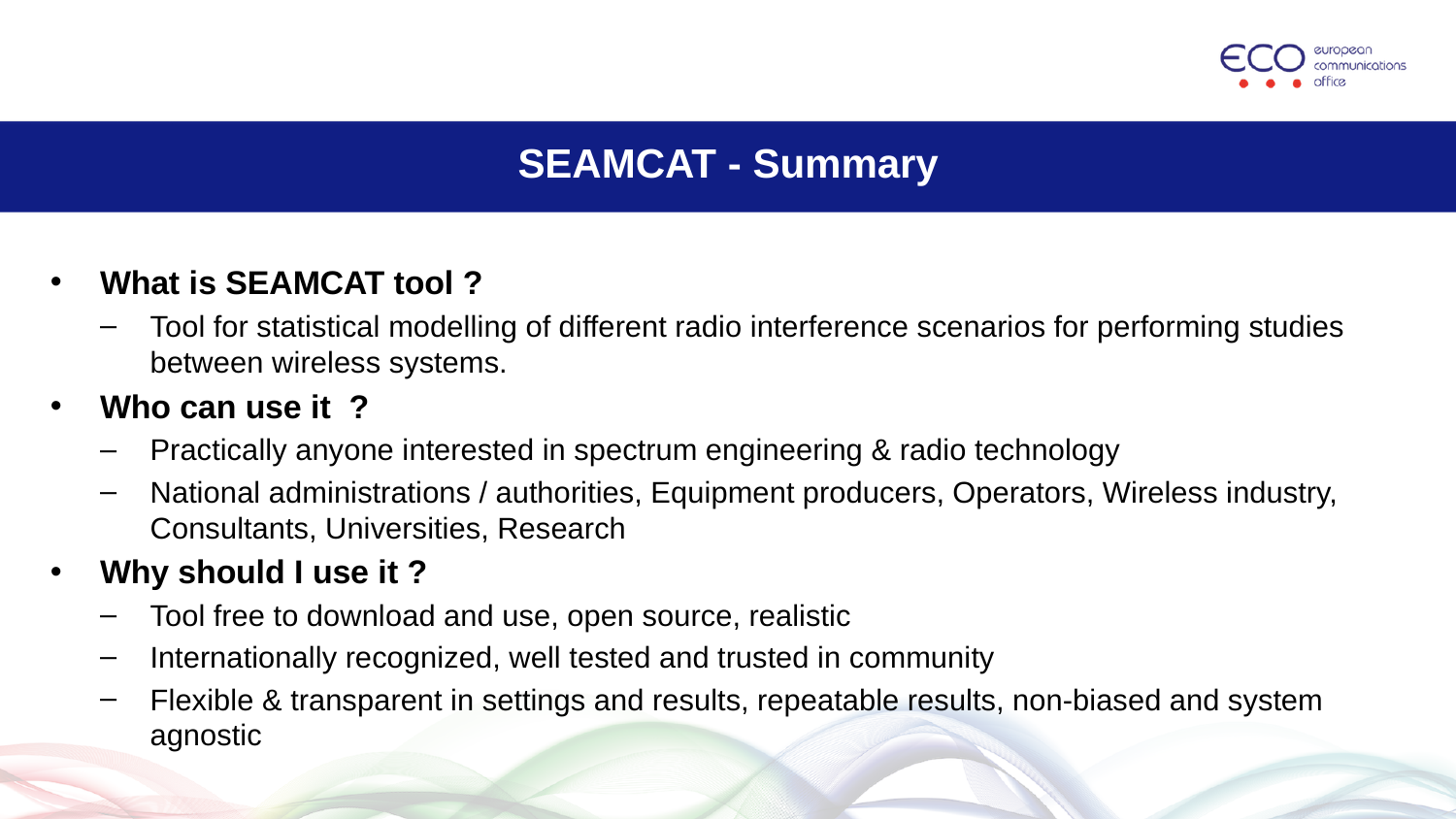

# SEAMCAT - Summary
What is SEAMCAT tool ?
Tool for statistical modelling of different radio interference scenarios for performing studies between wireless systems.
Who can use it  ?
Practically anyone interested in spectrum engineering & radio technology
National administrations / authorities, Equipment producers, Operators, Wireless industry, Consultants, Universities, Research
Why should I use it ?
Tool free to download and use, open source, realistic
Internationally recognized, well tested and trusted in community
Flexible & transparent in settings and results, repeatable results, non-biased and system agnostic